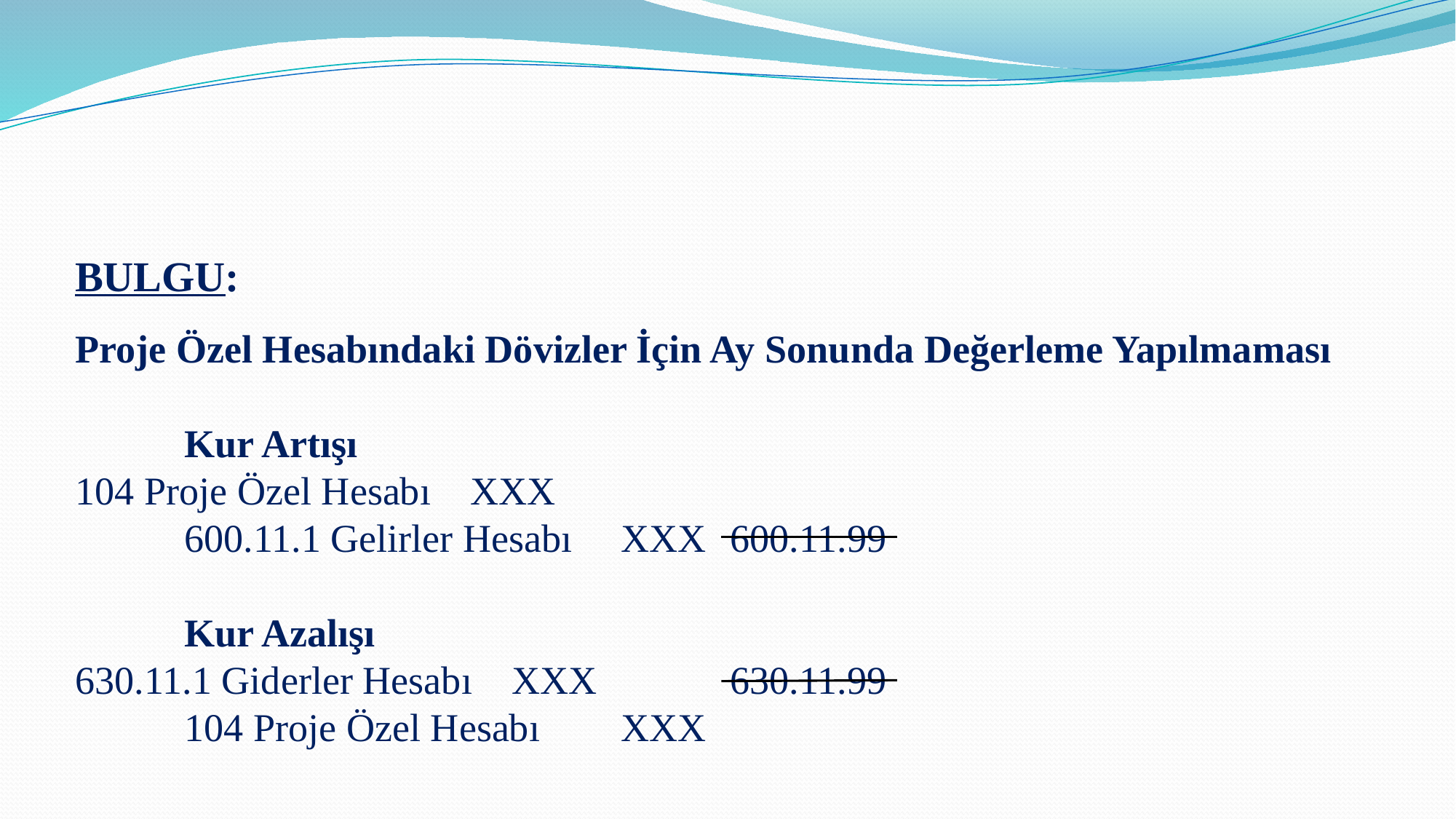

BULGU:
Proje Özel Hesabındaki Dövizler İçin Ay Sonunda Değerleme Yapılmaması

	Kur Artışı
104 Proje Özel Hesabı    XXX
	600.11.1 Gelirler Hesabı	XXX	600.11.99

	Kur Azalışı
630.11.1 Giderler Hesabı	XXX		630.11.99
	104 Proje Özel Hesabı  	XXX